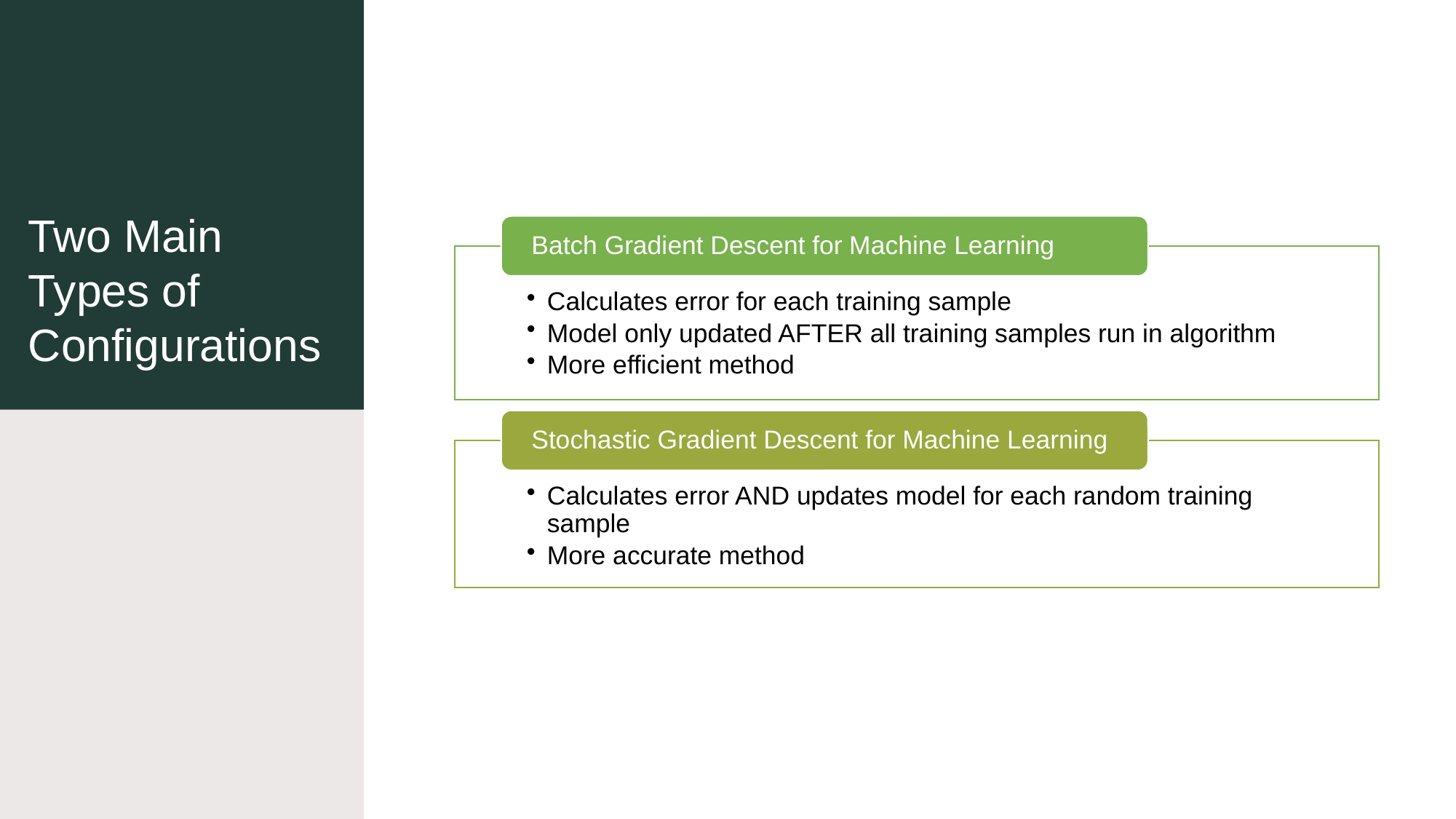

# Two Main Types of Configurations
Calculates error for each training sample
Model only updated AFTER all training samples run in algorithm
More efficient method
Batch Gradient Descent for Machine Learning
Calculates error AND updates model for each random training sample
More accurate method
Stochastic Gradient Descent for Machine Learning